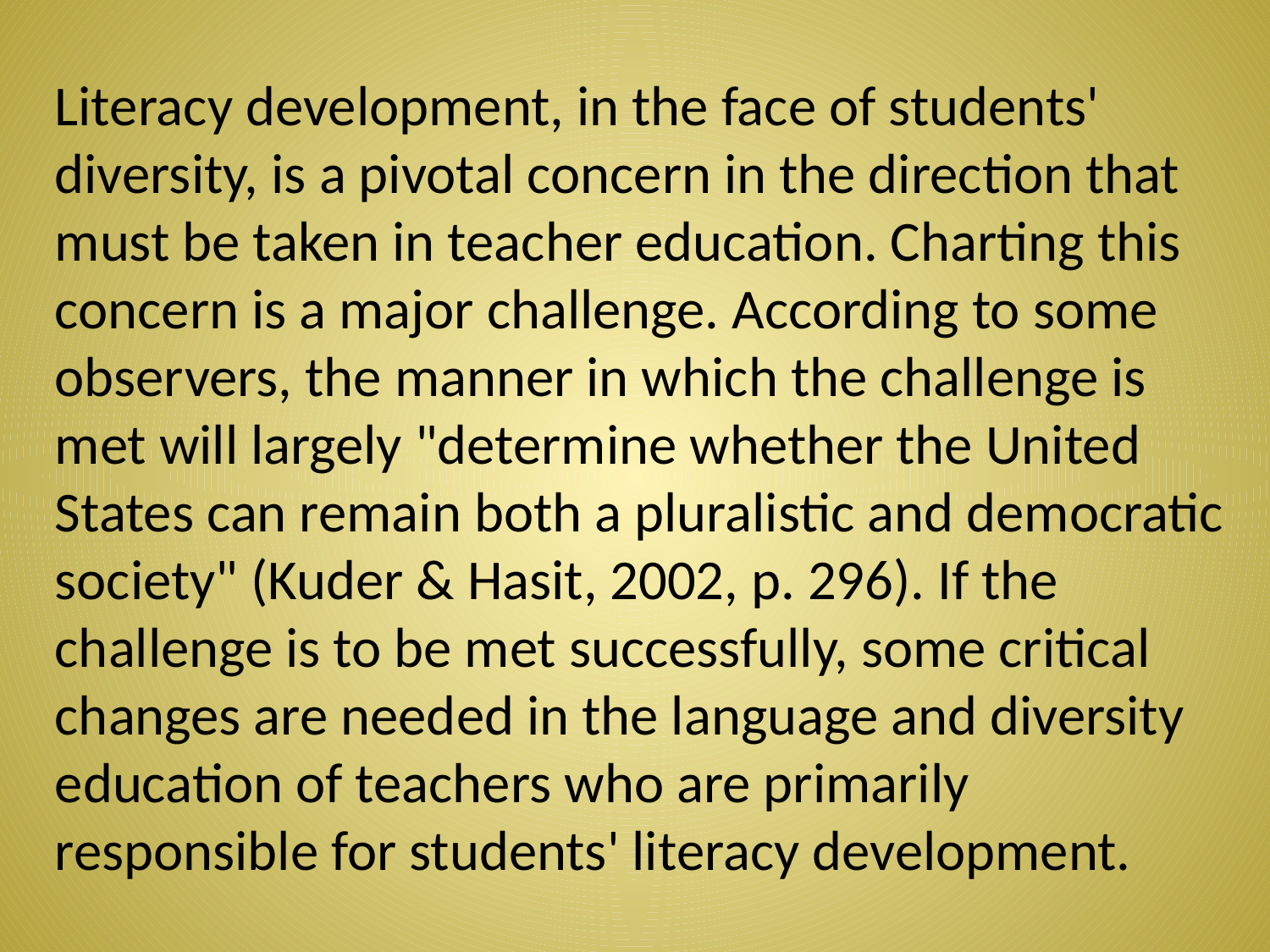

Literacy development, in the face of students' diversity, is a pivotal concern in the direction that must be taken in teacher education. Charting this concern is a major challenge. According to some observers, the manner in which the challenge is met will largely "determine whether the United States can remain both a pluralistic and democratic society" (Kuder & Hasit, 2002, p. 296). If the challenge is to be met successfully, some critical changes are needed in the language and diversity education of teachers who are primarily responsible for students' literacy development.